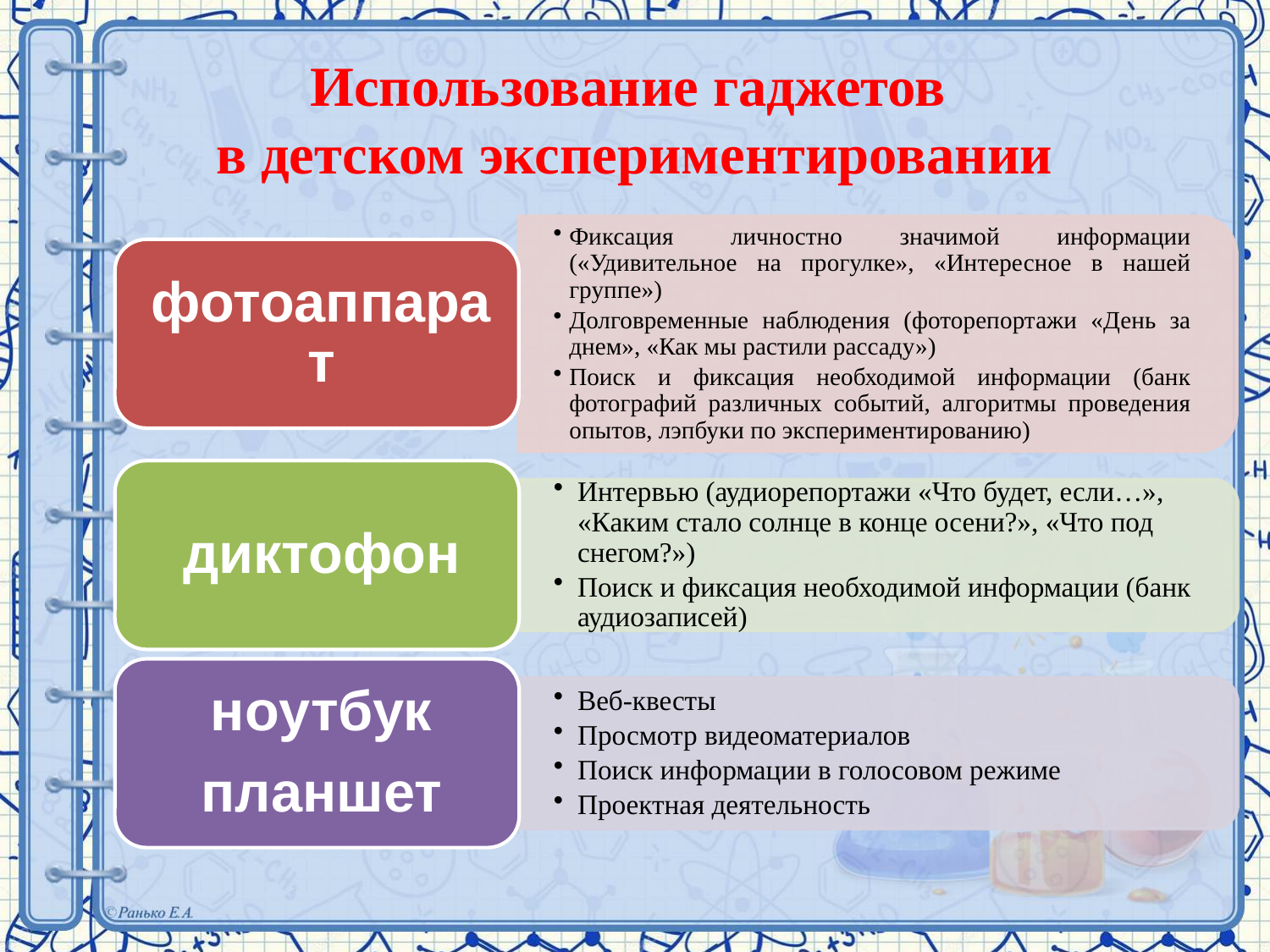

# Использование гаджетов в детском экспериментировании
Фиксация личностно значимой информации («Удивительное на прогулке», «Интересное в нашей группе»)
Долговременные наблюдения (фоторепортажи «День за днем», «Как мы растили рассаду»)
Поиск и фиксация необходимой информации (банк фотографий различных событий, алгоритмы проведения опытов, лэпбуки по экспериментированию)
фотоаппарат
Интервью (аудиорепортажи «Что будет, если…», «Каким стало солнце в конце осени?», «Что под снегом?»)
Поиск и фиксация необходимой информации (банк аудиозаписей)
диктофон
Веб-квесты
Просмотр видеоматериалов
Поиск информации в голосовом режиме
Проектная деятельность
ноутбук
планшет